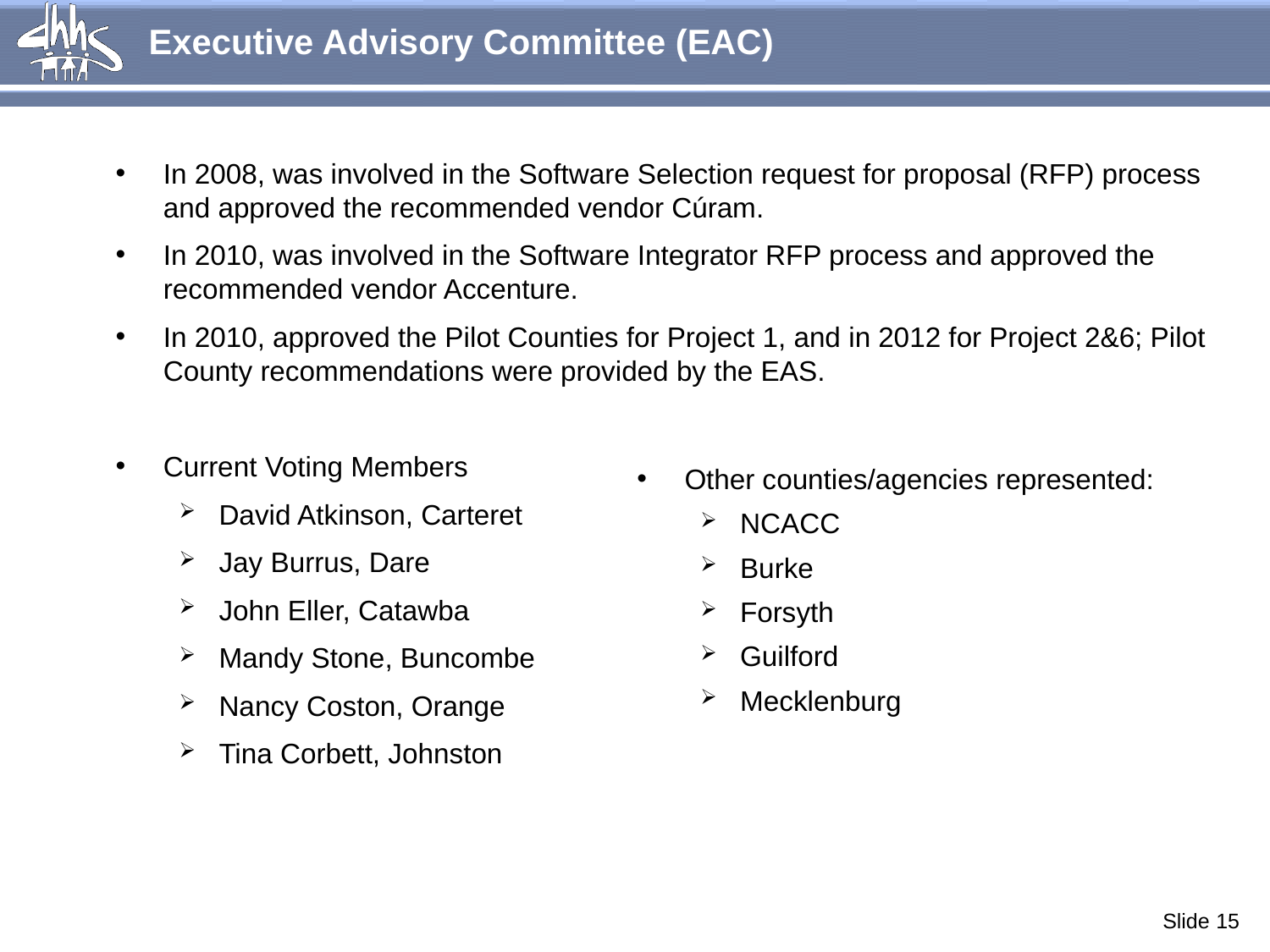

Executive Advisory Committee (EAC)
In 2008, was involved in the Software Selection request for proposal (RFP) process and approved the recommended vendor Cúram.
In 2010, was involved in the Software Integrator RFP process and approved the recommended vendor Accenture.
In 2010, approved the Pilot Counties for Project 1, and in 2012 for Project 2&6; Pilot County recommendations were provided by the EAS.

Current Voting Members
David Atkinson, Carteret
Jay Burrus, Dare
John Eller, Catawba
Mandy Stone, Buncombe
Nancy Coston, Orange
Tina Corbett, Johnston

Other counties/agencies represented:
NCACC
Burke
Forsyth
Guilford
Mecklenburg